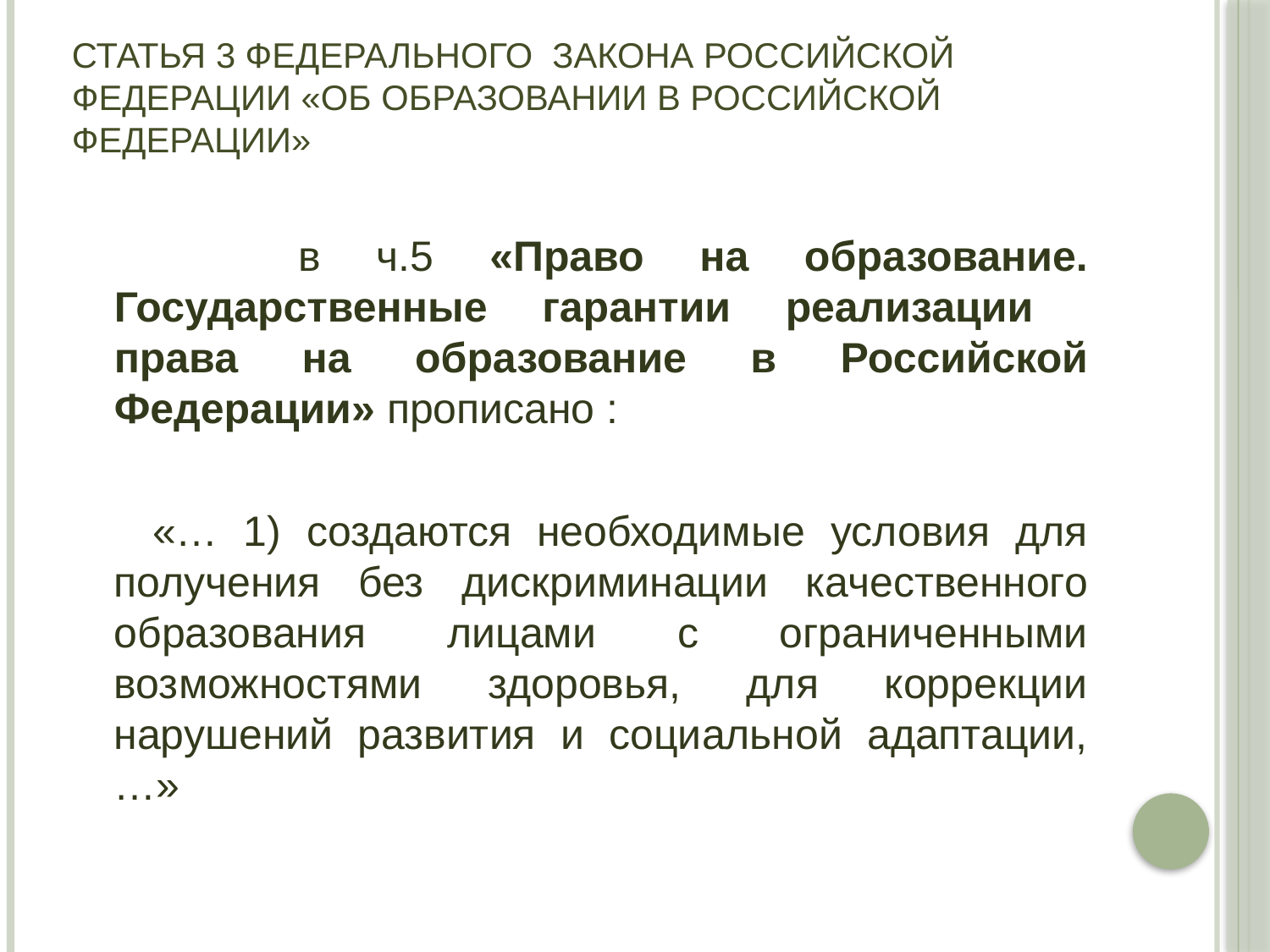

# Статья 3 Федерального  закона Российской Федерации «Об образовании в Российской Федерации»
    в ч.5 «Право на образование. Государственные гарантии реализации  права на образование в Российской Федерации» прописано :

   «… 1) создаются необходимые условия для получения без дискриминации качественного образования лицами с ограниченными возможностями здоровья, для коррекции нарушений развития и социальной адаптации,…»